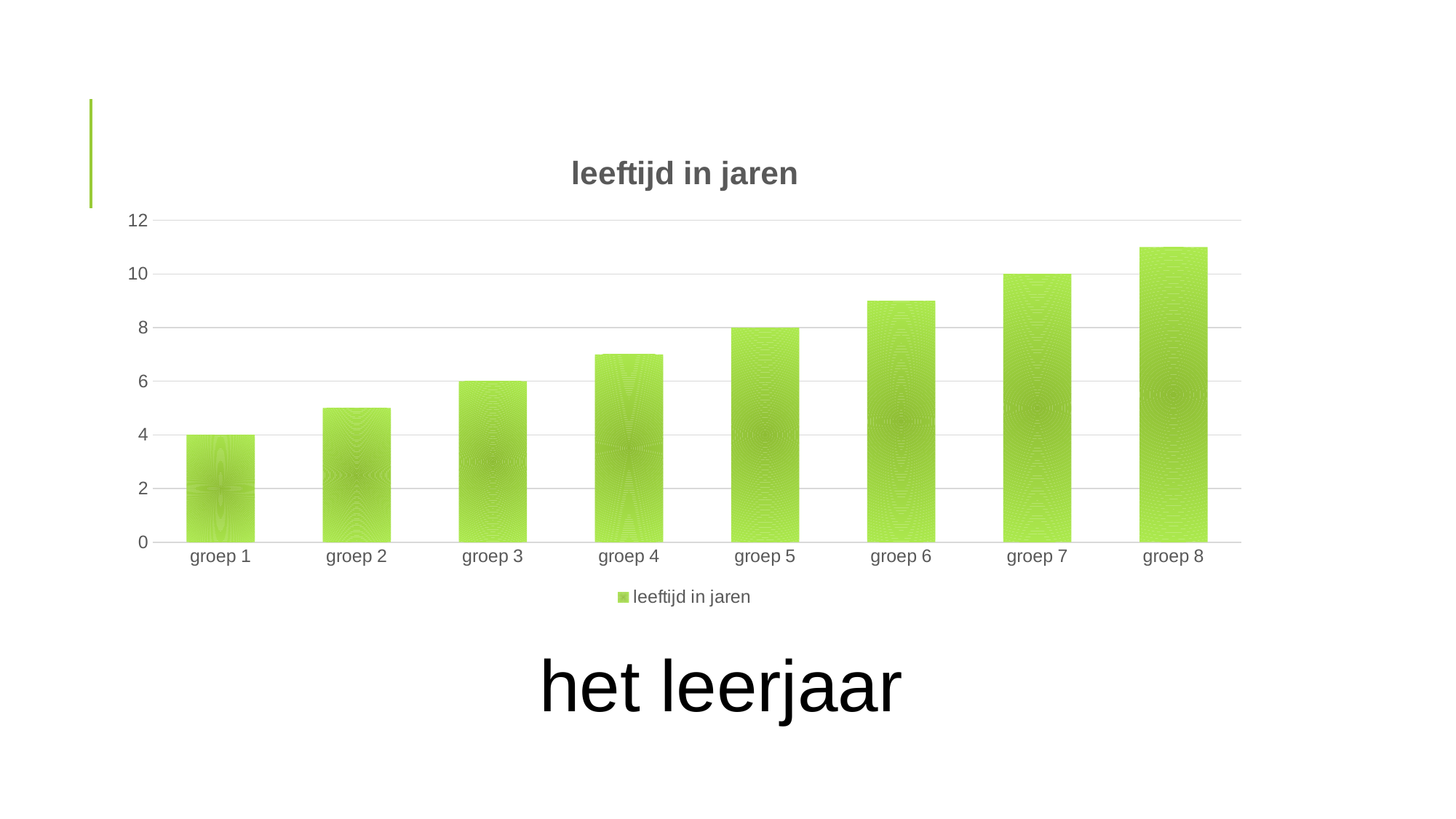

### Chart:

| Category | leeftijd in jaren |
|---|---|
| groep 1 | 4.0 |
| groep 2 | 5.0 |
| groep 3 | 6.0 |
| groep 4 | 7.0 |
| groep 5 | 8.0 |
| groep 6 | 9.0 |
| groep 7 | 10.0 |
| groep 8 | 11.0 |
het leerjaar